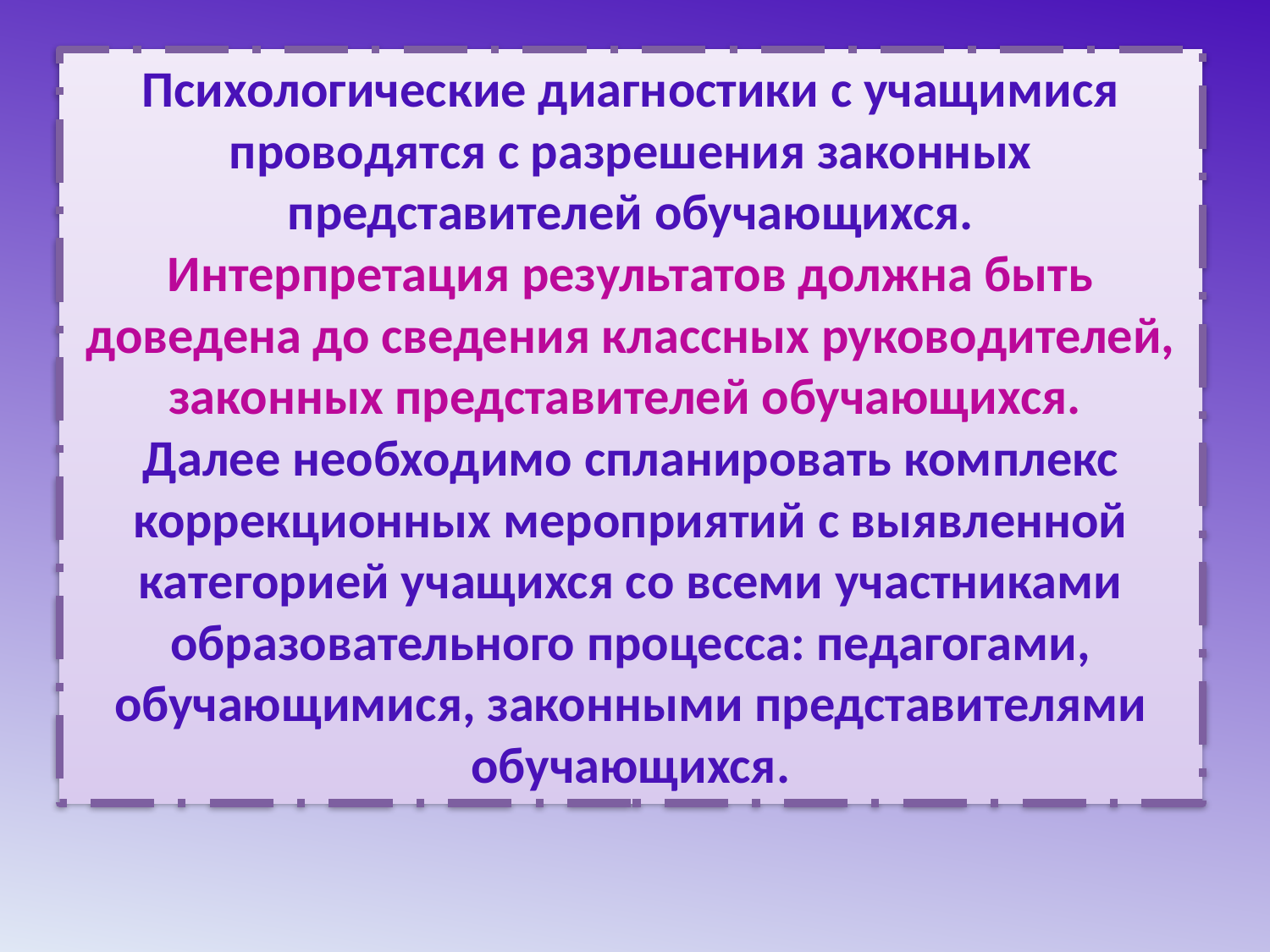

Психологические диагностики с учащимися проводятся с разрешения законных представителей обучающихся.
Интерпретация результатов должна быть доведена до сведения классных руководителей, законных представителей обучающихся.
Далее необходимо спланировать комплекс коррекционных мероприятий с выявленной категорией учащихся со всеми участниками образовательного процесса: педагогами, обучающимися, законными представителями обучающихся.